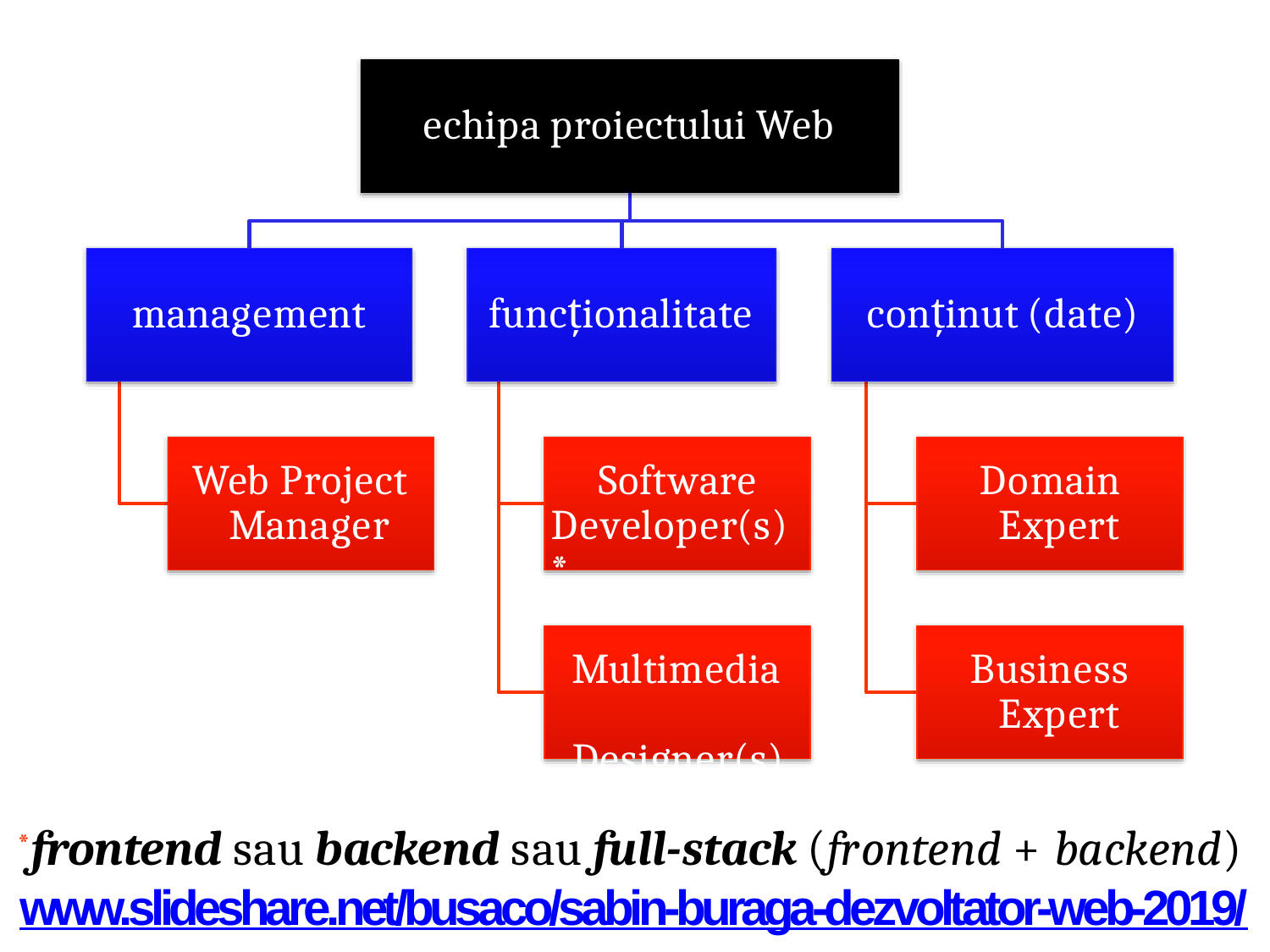

echipa proiectului Web

management
funcționalitate
conținut (date)

Web Project  Manager
Software  Developer(s)*
Domain  Expert

Multimedia  Designer(s)
Business  Expert
*frontend sau backend sau full-stack (frontend + backend)
www.slideshare.net/busaco/sabin-buraga-dezvoltator-web-2019/